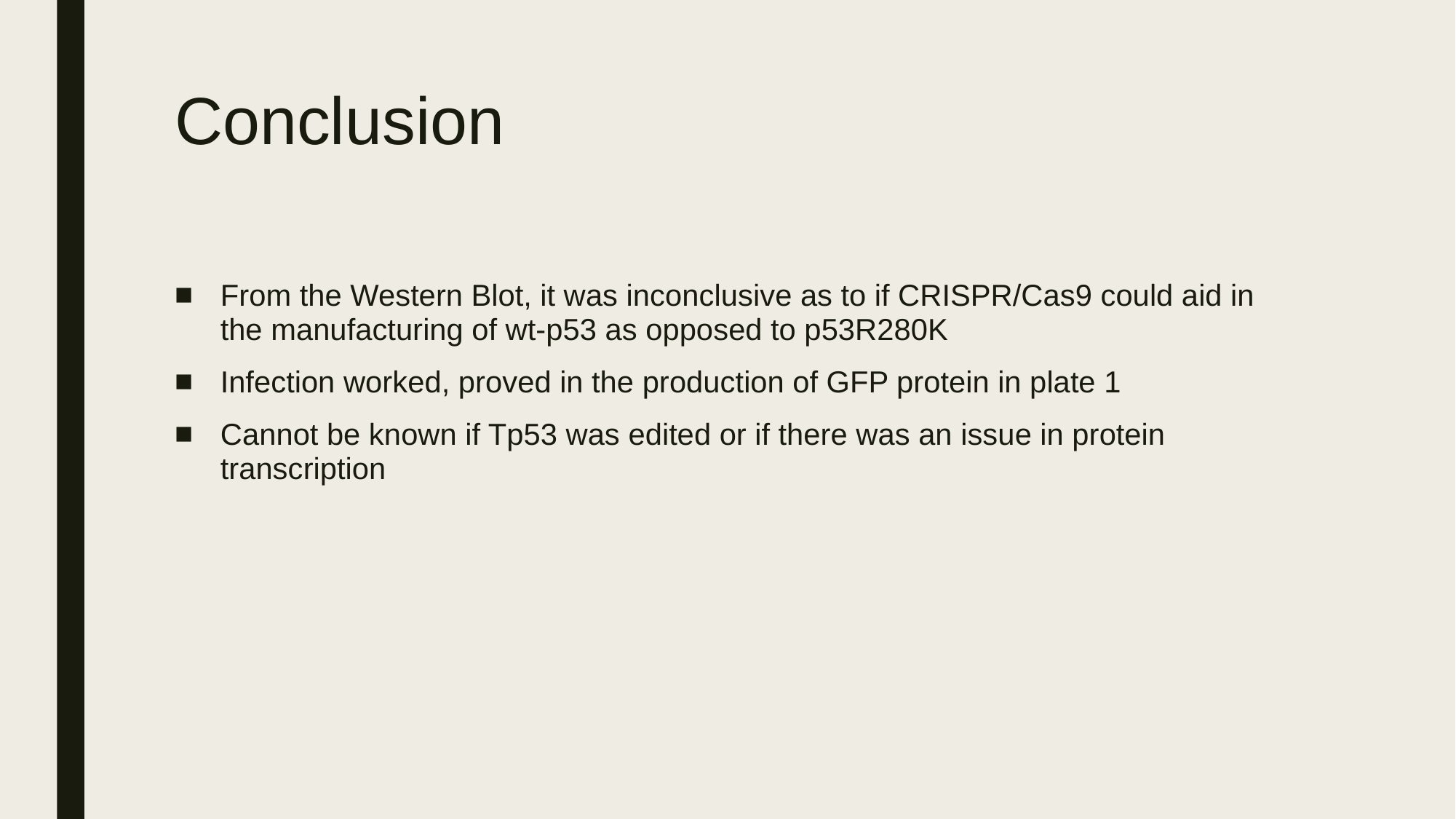

# Conclusion
From the Western Blot, it was inconclusive as to if CRISPR/Cas9 could aid in the manufacturing of wt-p53 as opposed to p53R280K
Infection worked, proved in the production of GFP protein in plate 1
Cannot be known if Tp53 was edited or if there was an issue in protein transcription